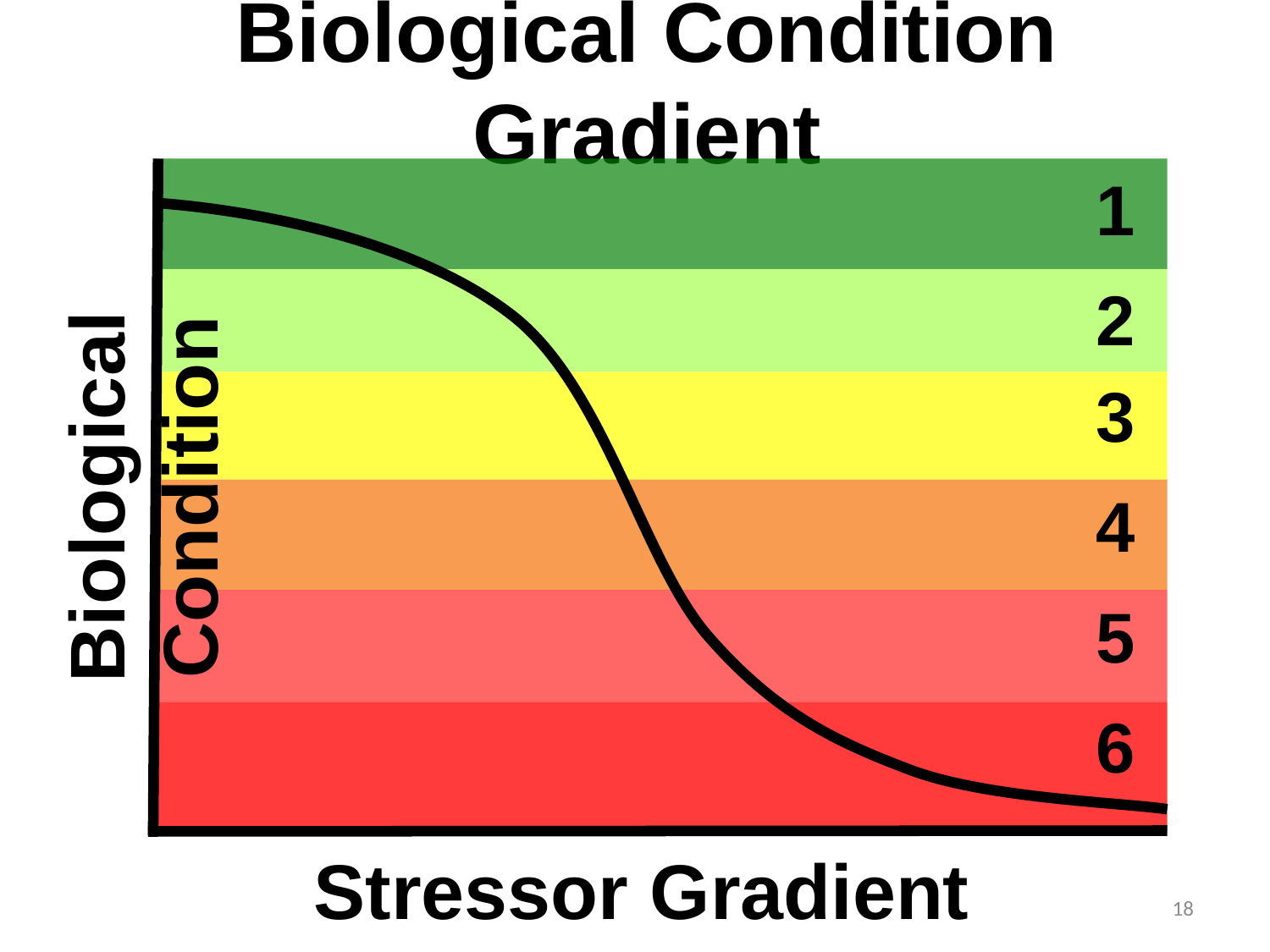

# Biological Condition Gradient
1
2
3
4
5
6

Biological Condition
Stressor Gradient
18